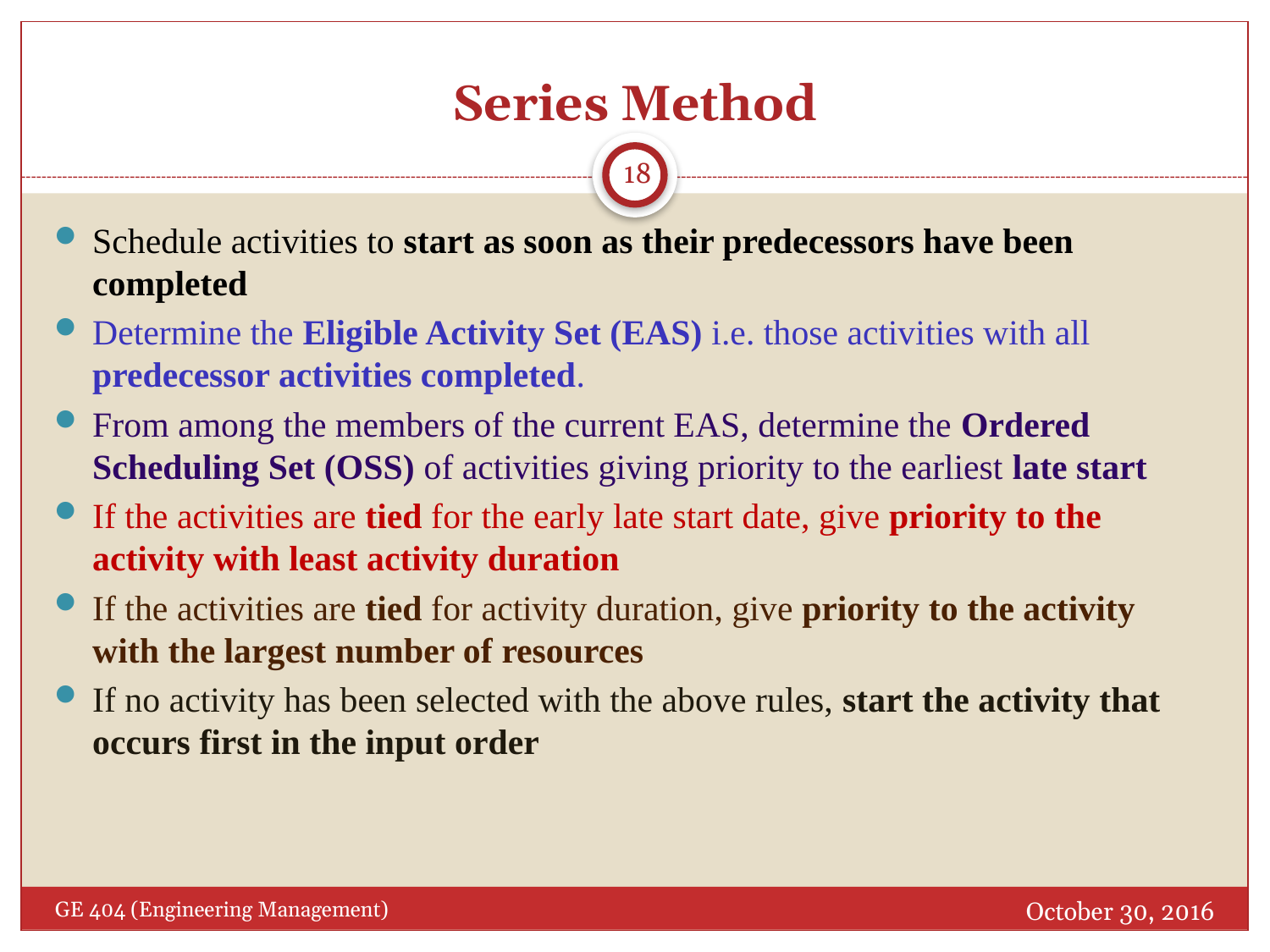

# Series Method
18
Schedule activities to start as soon as their predecessors have been completed
Determine the Eligible Activity Set (EAS) i.e. those activities with all predecessor activities completed.
From among the members of the current EAS, determine the Ordered Scheduling Set (OSS) of activities giving priority to the earliest late start
If the activities are tied for the early late start date, give priority to the activity with least activity duration
If the activities are tied for activity duration, give priority to the activity with the largest number of resources
If no activity has been selected with the above rules, start the activity that occurs first in the input order

October 30, 2016
GE 404 (Engineering Management)